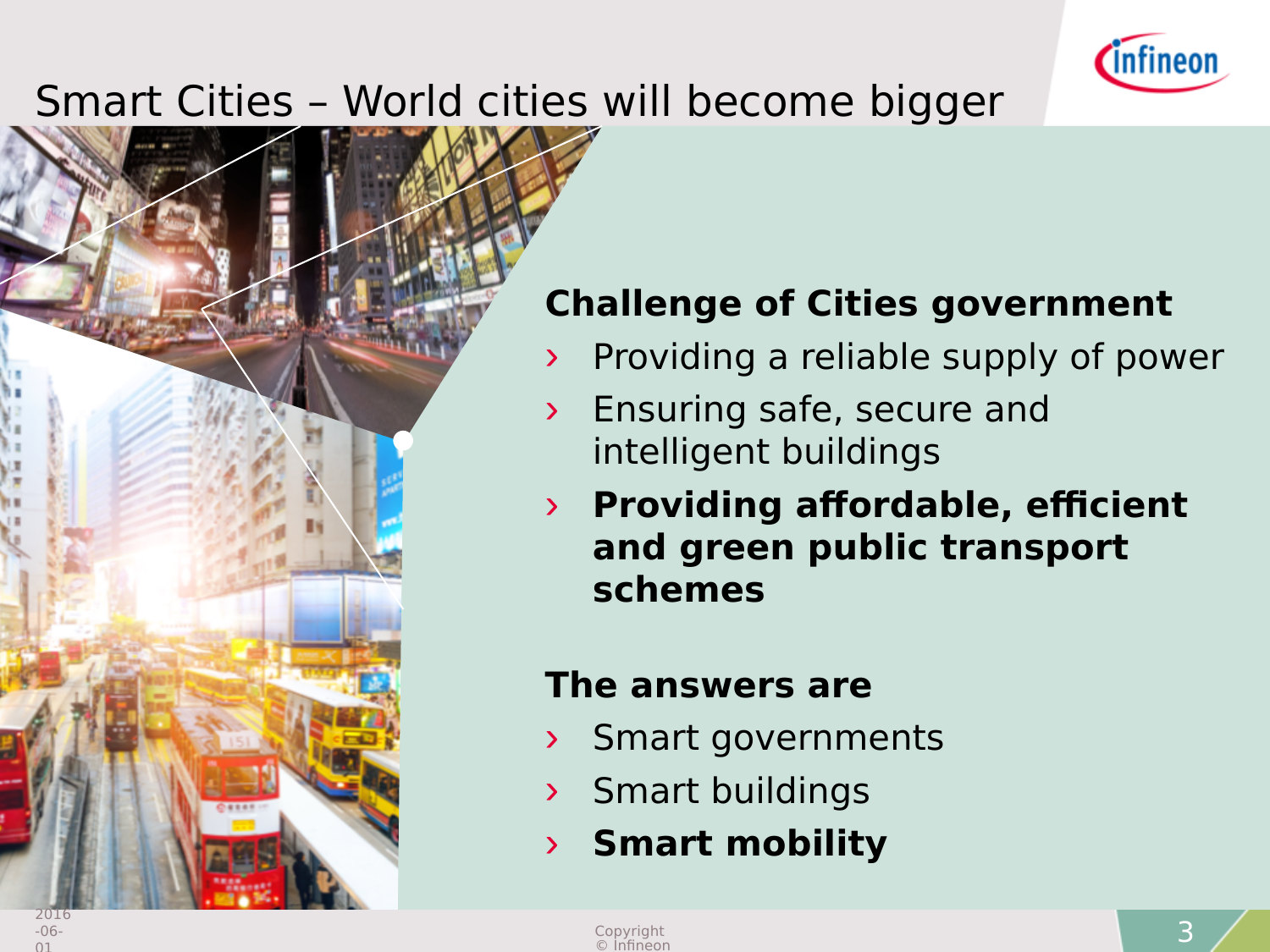

# Smart Cities – World cities will become bigger

Challenge of Cities government
Providing a reliable supply of power
Ensuring safe, secure and intelligent buildings
Providing affordable, efficient and green public transport schemes
The answers are
Smart governments
Smart buildings
Smart mobility

2016-06-01
Copyright © Infineon Technologies AG 2016. All rights reserved.
3